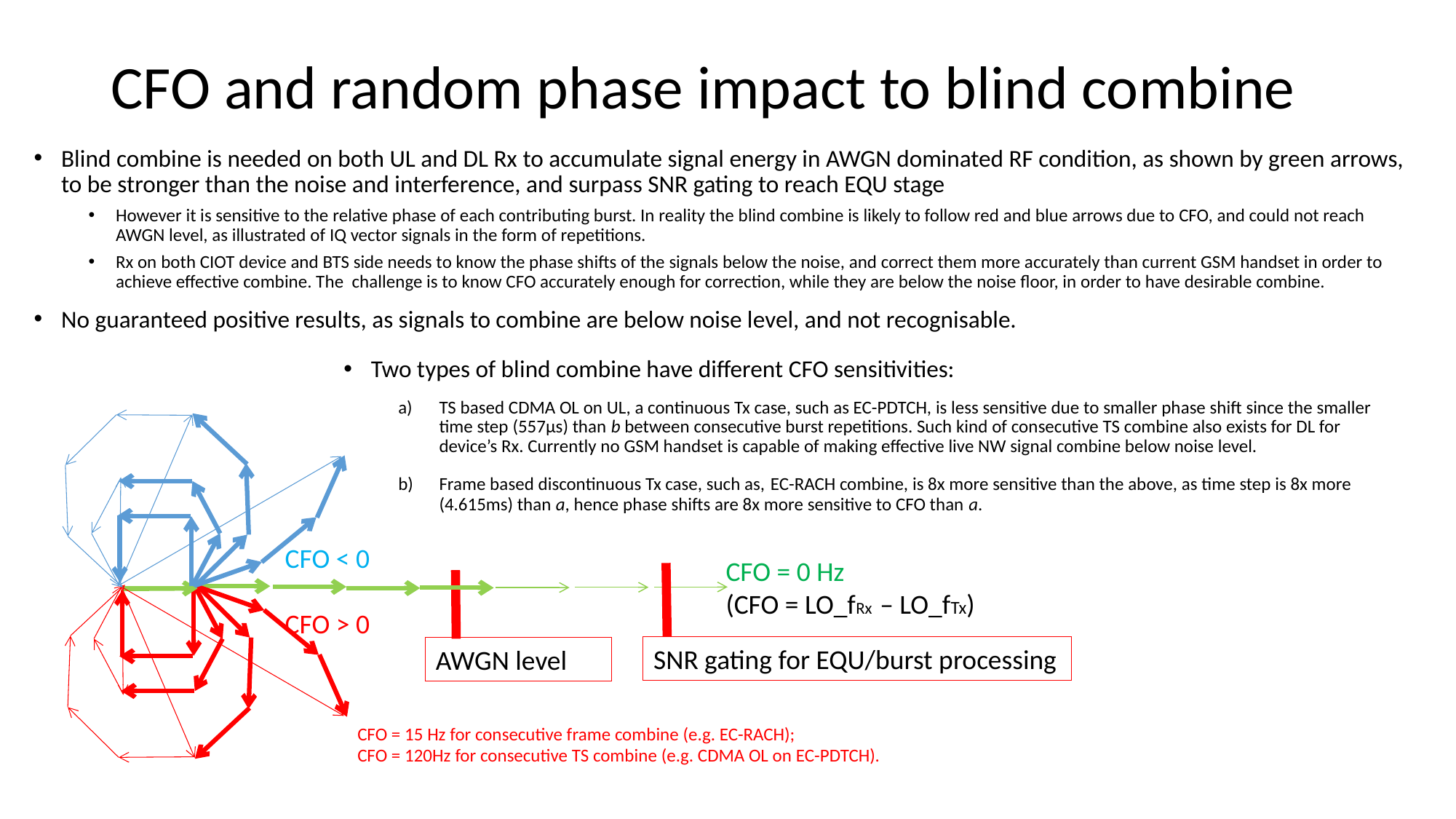

# CFO and random phase impact to blind combine
Blind combine is needed on both UL and DL Rx to accumulate signal energy in AWGN dominated RF condition, as shown by green arrows, to be stronger than the noise and interference, and surpass SNR gating to reach EQU stage
However it is sensitive to the relative phase of each contributing burst. In reality the blind combine is likely to follow red and blue arrows due to CFO, and could not reach AWGN level, as illustrated of IQ vector signals in the form of repetitions.
Rx on both CIOT device and BTS side needs to know the phase shifts of the signals below the noise, and correct them more accurately than current GSM handset in order to achieve effective combine. The  challenge is to know CFO accurately enough for correction, while they are below the noise floor, in order to have desirable combine.
No guaranteed positive results, as signals to combine are below noise level, and not recognisable.
Two types of blind combine have different CFO sensitivities:
TS based CDMA OL on UL, a continuous Tx case, such as EC-PDTCH, is less sensitive due to smaller phase shift since the smaller time step (557µs) than b between consecutive burst repetitions. Such kind of consecutive TS combine also exists for DL for device’s Rx. Currently no GSM handset is capable of making effective live NW signal combine below noise level.
Frame based discontinuous Tx case, such as, EC-RACH combine, is 8x more sensitive than the above, as time step is 8x more (4.615ms) than a, hence phase shifts are 8x more sensitive to CFO than a.
CFO < 0

CFO > 0
CFO = 0 Hz
(CFO = LO_fRx  – LO_fTx)
SNR gating for EQU/burst processing
AWGN level
CFO = 15 Hz for consecutive frame combine (e.g. EC-RACH);
CFO = 120Hz for consecutive TS combine (e.g. CDMA OL on EC-PDTCH).